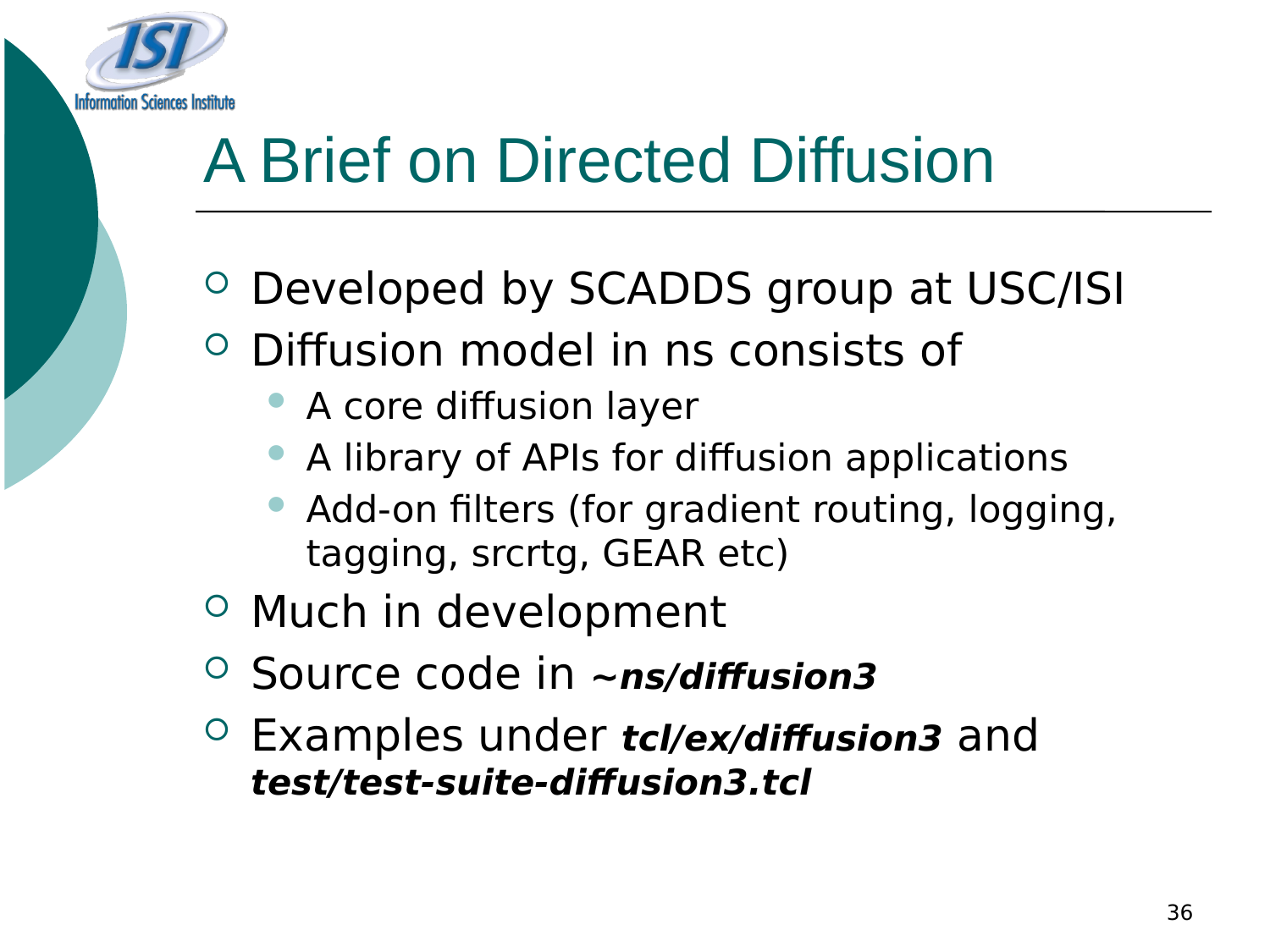

# A Brief on Directed Diffusion
Developed by SCADDS group at USC/ISI
Diffusion model in ns consists of
A core diffusion layer
A library of APIs for diffusion applications
Add-on filters (for gradient routing, logging, tagging, srcrtg, GEAR etc)
Much in development
Source code in ~ns/diffusion3
Examples under tcl/ex/diffusion3 and test/test-suite-diffusion3.tcl

36